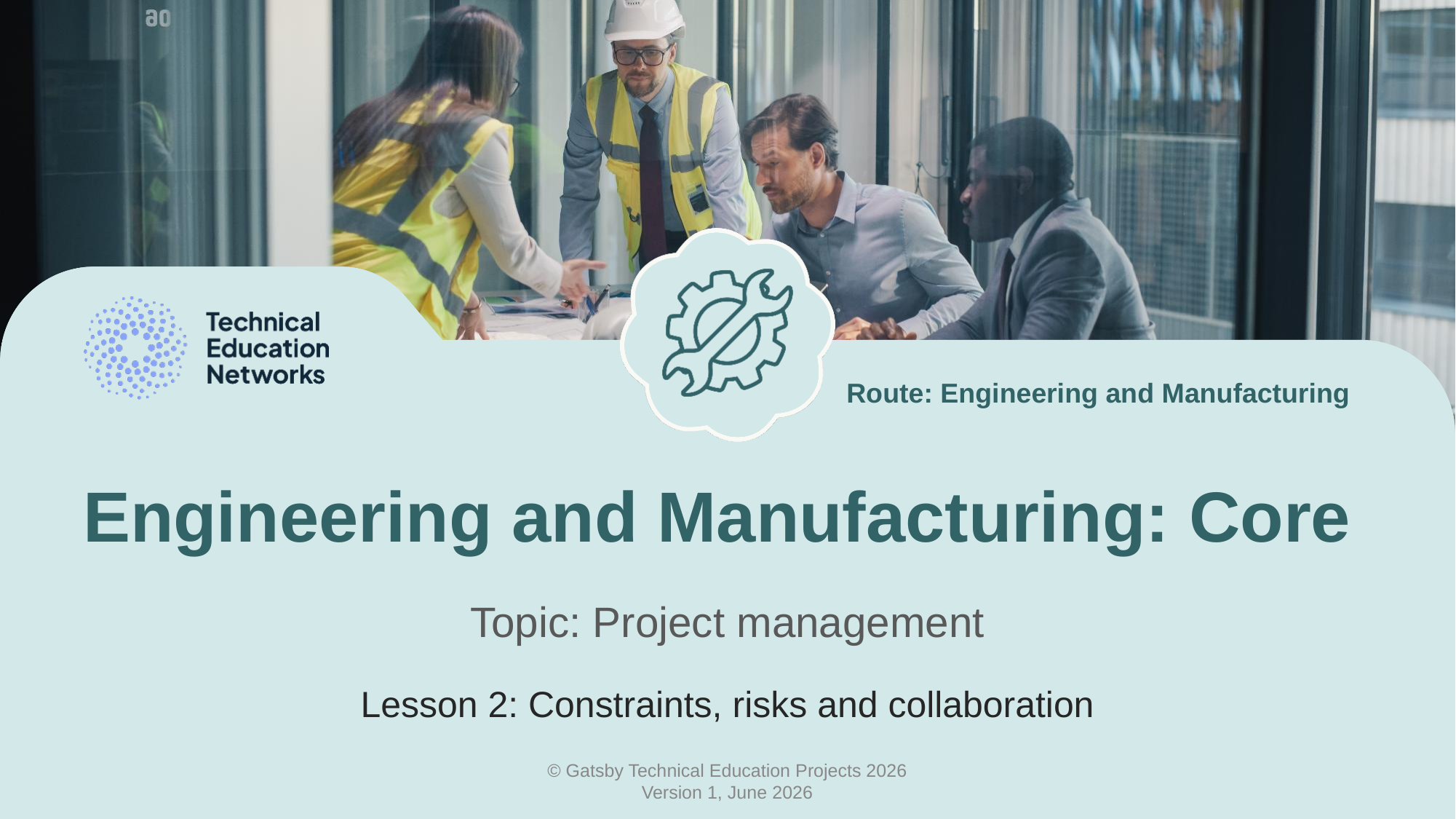

Route: Engineering and Manufacturing
# Engineering and Manufacturing: Core
Topic: Project management
Lesson 2: Constraints, risks and collaboration